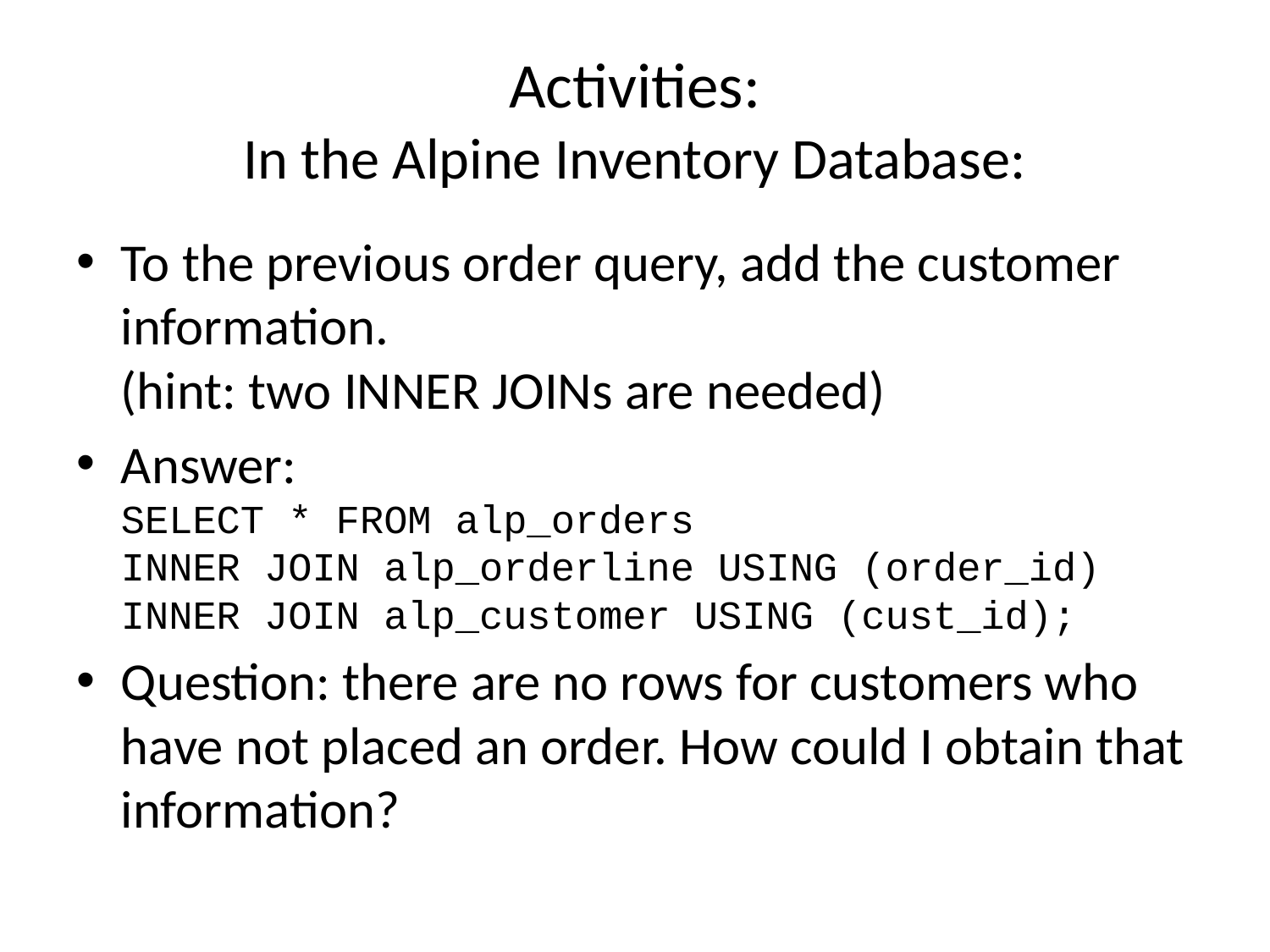

# Activities: In the Alpine Inventory Database:
To the previous order query, add the customer information.
(hint: two INNER JOINs are needed)
Answer:
SELECT * FROM alp_orders
INNER JOIN alp_orderline USING (order_id)
INNER JOIN alp_customer USING (cust_id);
Question: there are no rows for customers who have not placed an order. How could I obtain that information?